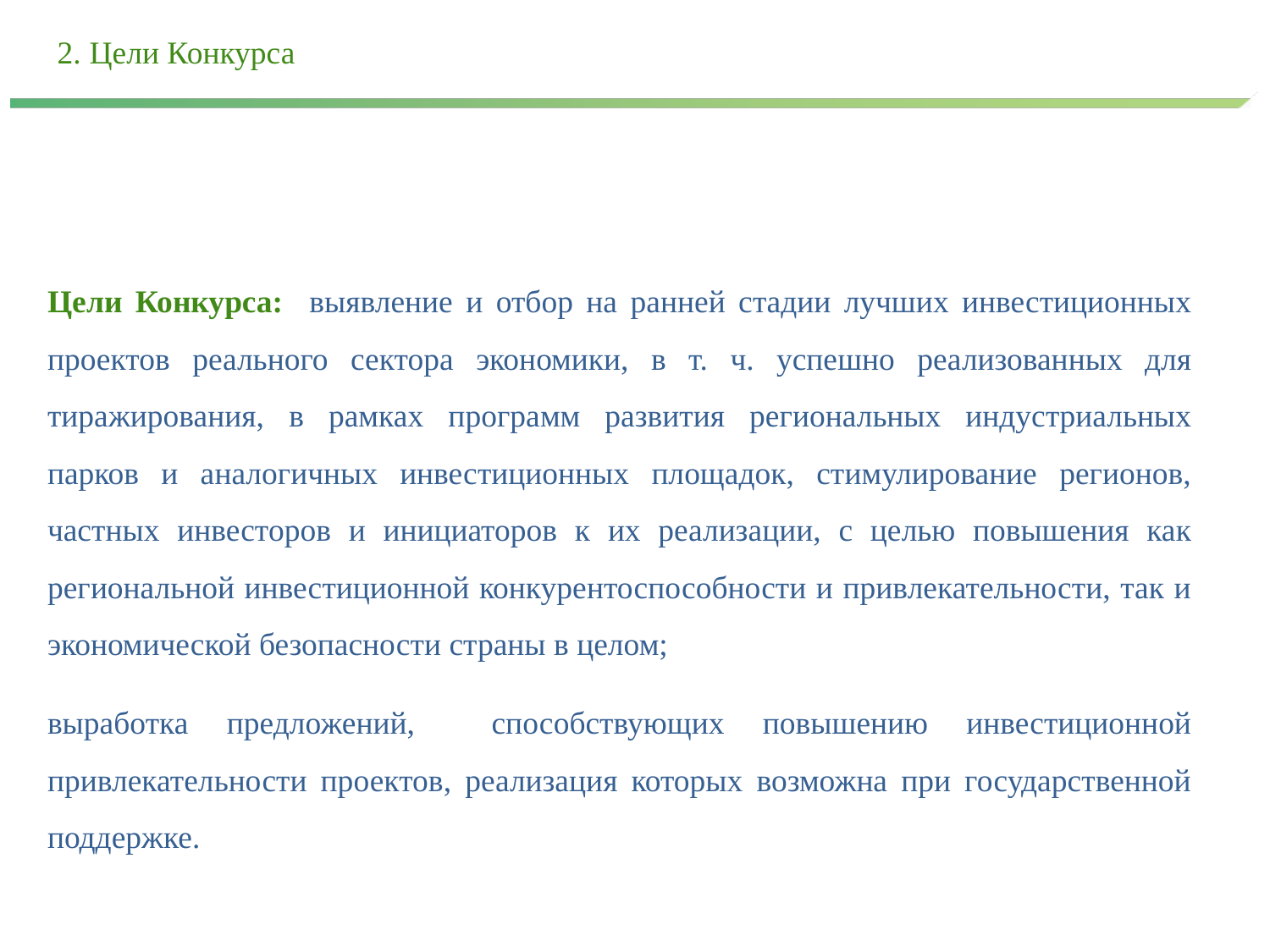

2. Цели Конкурса
Цели Конкурса:  выявление и отбор на ранней стадии лучших инвестиционных проектов реального сектора экономики, в т. ч. успешно реализованных для тиражирования, в рамках программ развития региональных индустриальных парков и аналогичных инвестиционных площадок, стимулирование регионов, частных инвесторов и инициаторов к их реализации, с целью повышения как региональной инвестиционной конкурентоспособности и привлекательности, так и экономической безопасности страны в целом;
выработка предложений,  способствующих повышению инвестиционной привлекательности проектов, реализация которых возможна при государственной поддержке.